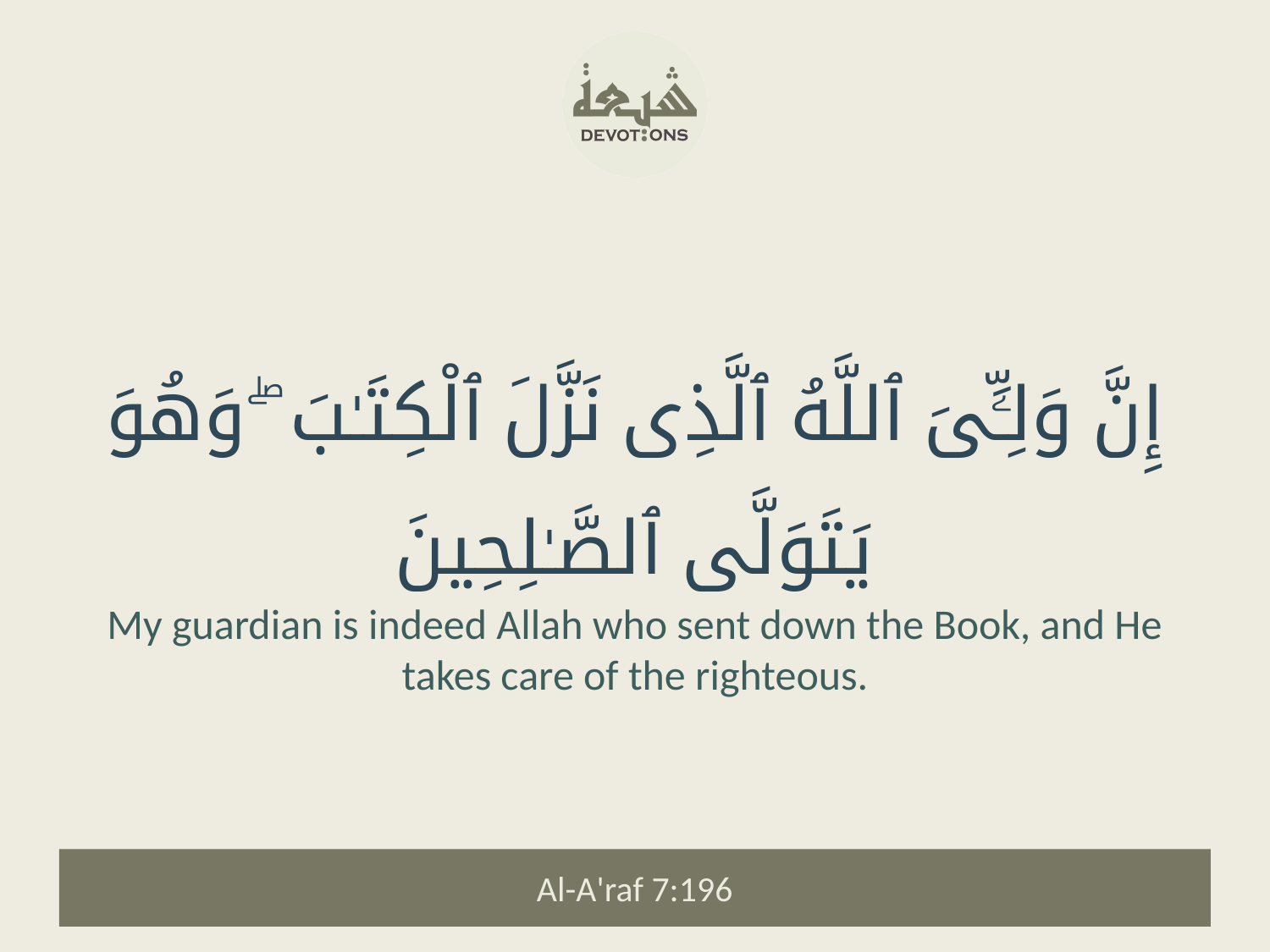

إِنَّ وَلِـِّۧىَ ٱللَّهُ ٱلَّذِى نَزَّلَ ٱلْكِتَـٰبَ ۖ وَهُوَ يَتَوَلَّى ٱلصَّـٰلِحِينَ
My guardian is indeed Allah who sent down the Book, and He takes care of the righteous.
Al-A'raf 7:196